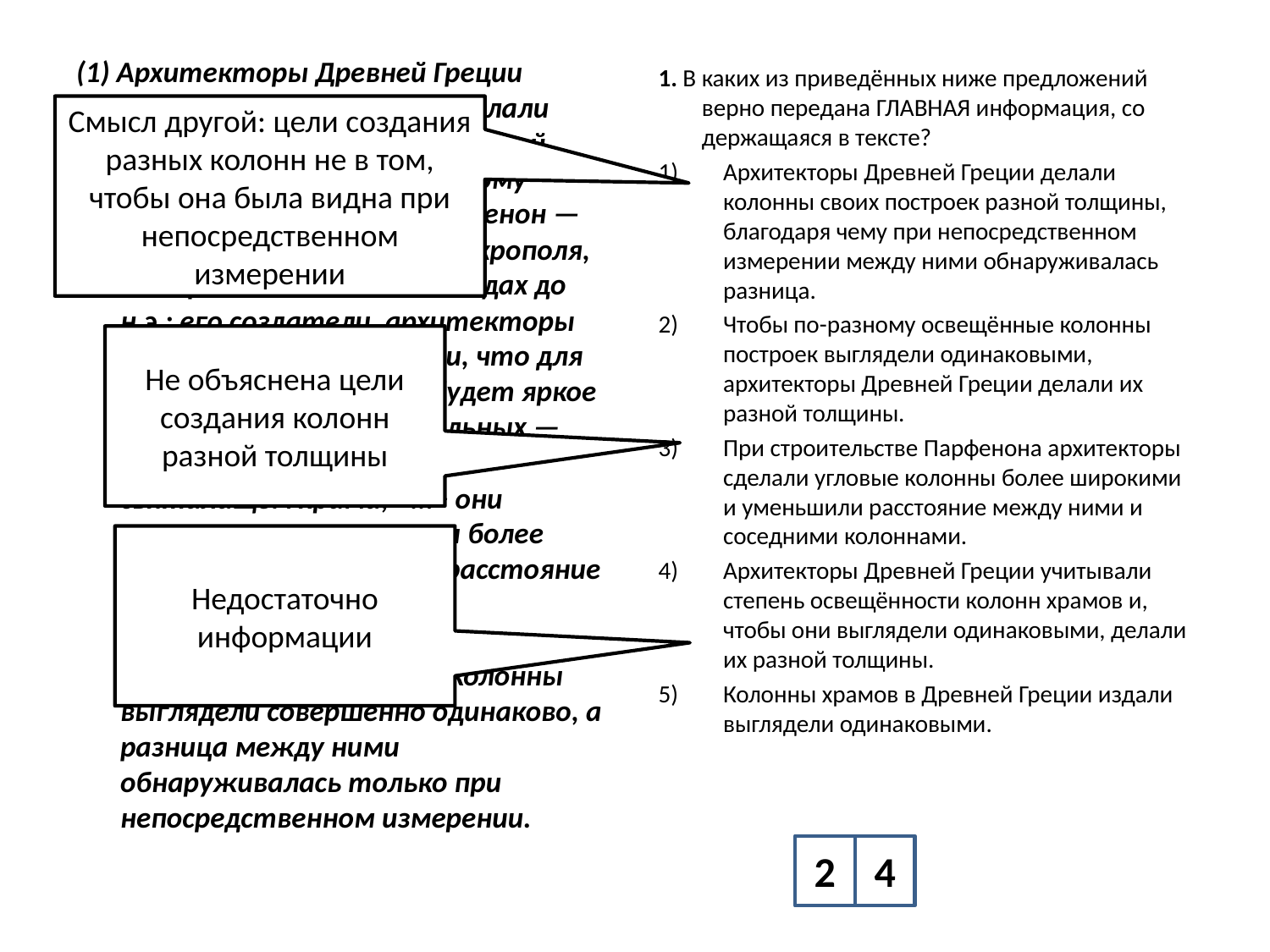

(1) Архитекторы Древней Греции пошли на хитрость: они делали колонны своих построек разной толщины. (2) Примером тому служит знаменитый Парфенон — главный храм афинского Акрополя, построенный в 447—438 годах до н.э.: его создатели, архитекторы Иктин и Калликрат, учли, что для угловых колонн фоном будет яркое небо Эллады, а для остальных — тёмный фон, создаваемый святилищем храма, <...> они сделали угловые колонны более широкими и уменьшили расстояние между ними и соседними колоннами. (3)Благодаря этим «поправкам» издали все колонны выглядели совершенно одинаково, а разница между ними обнаруживалась только при непосредственном измерении.

1. В каких из приведённых ниже предложений верно передана ГЛАВНАЯ информация, со­держащаяся в тексте?
Архитекторы Древней Греции делали колонны своих построек разной толщины, благодаря чему при непосредственном измерении между ними обнаруживалась разница.
Чтобы по-разному освещённые колонны построек выглядели одинаковыми, архитекторы Древней Греции делали их разной толщины.
При строительстве Парфенона архитекторы сделали угловые колонны более широкими и уменьшили расстояние между ними и соседними колоннами.
Архитекторы Древней Греции учитывали степень освещённости колонн храмов и, чтобы они выглядели одинаковыми, делали их разной толщины.
Колонны храмов в Древней Греции издали выглядели одинаковыми.
Смысл другой: цели создания разных колонн не в том, чтобы она была видна при непосредственном измерении
Не объяснена цели создания колонн разной толщины
Недостаточно информации
2
4